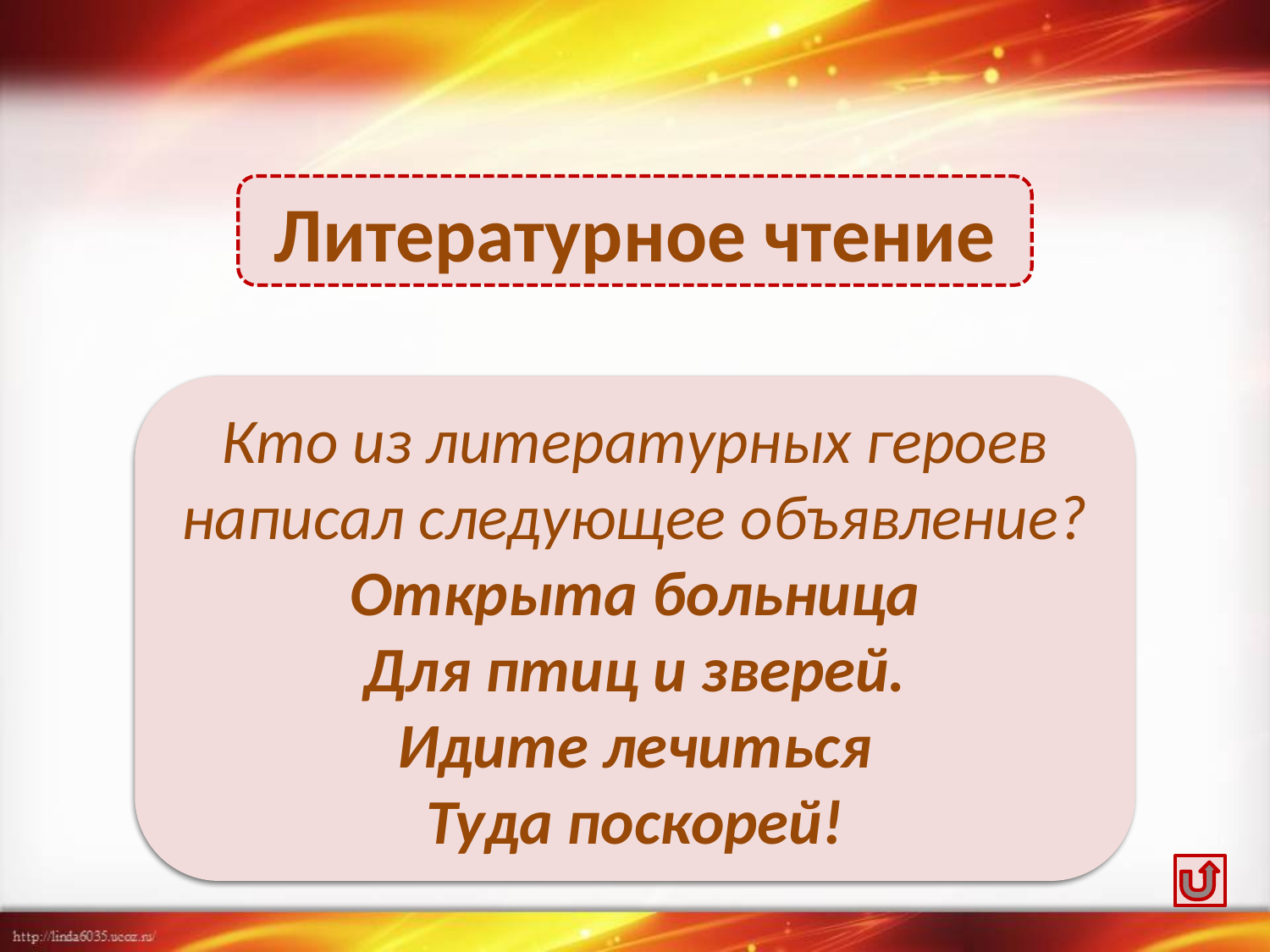

Литературное чтение
Айболит.
«Доктор Айболит».
К. Чуковский
Кто из литературных героев написал следующее объявление?
Открыта больница
Для птиц и зверей.
Идите лечиться
Туда поскорей!